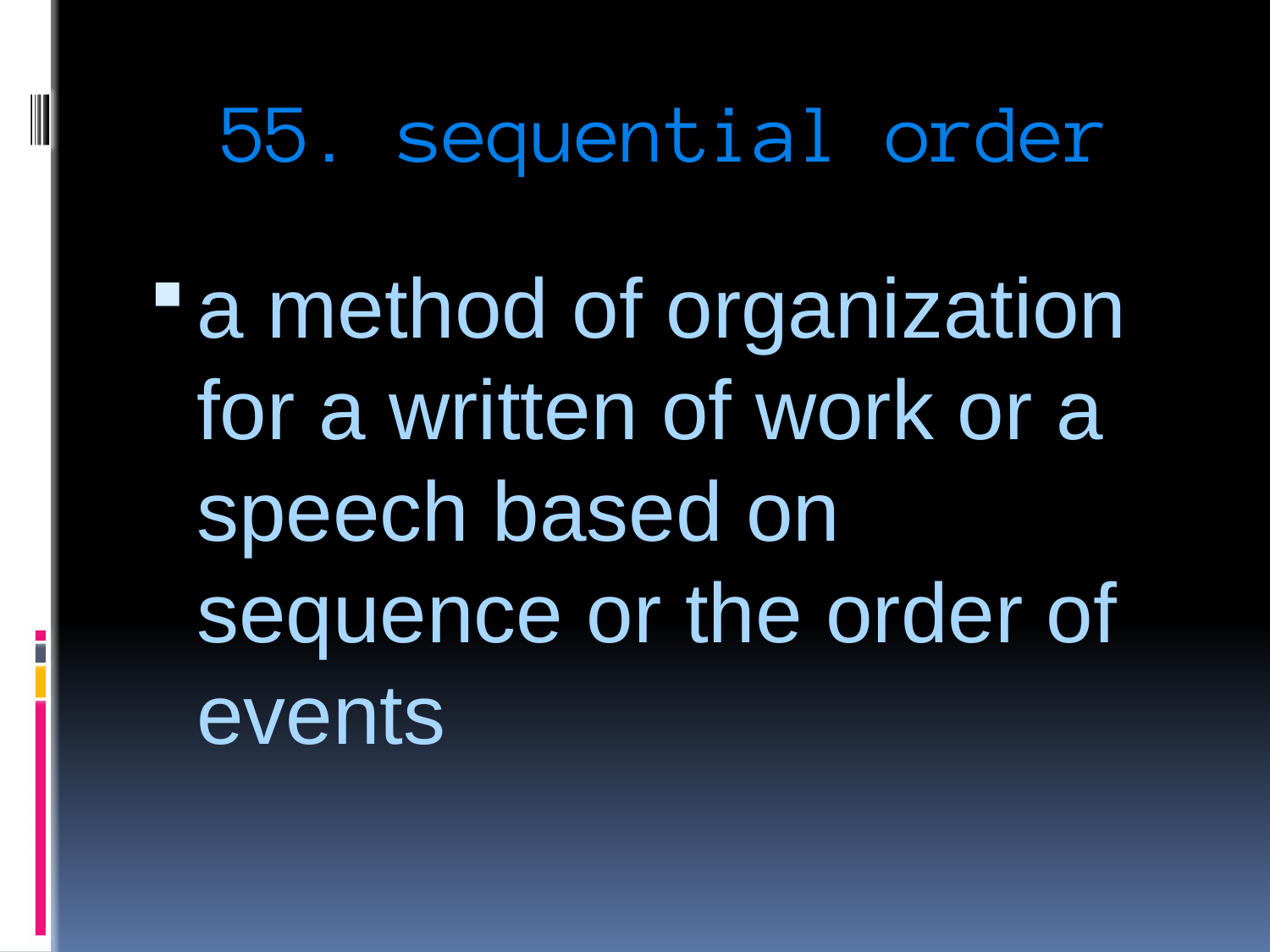

# 55. sequential order
a method of organization for a written of work or a speech based on sequence or the order of events